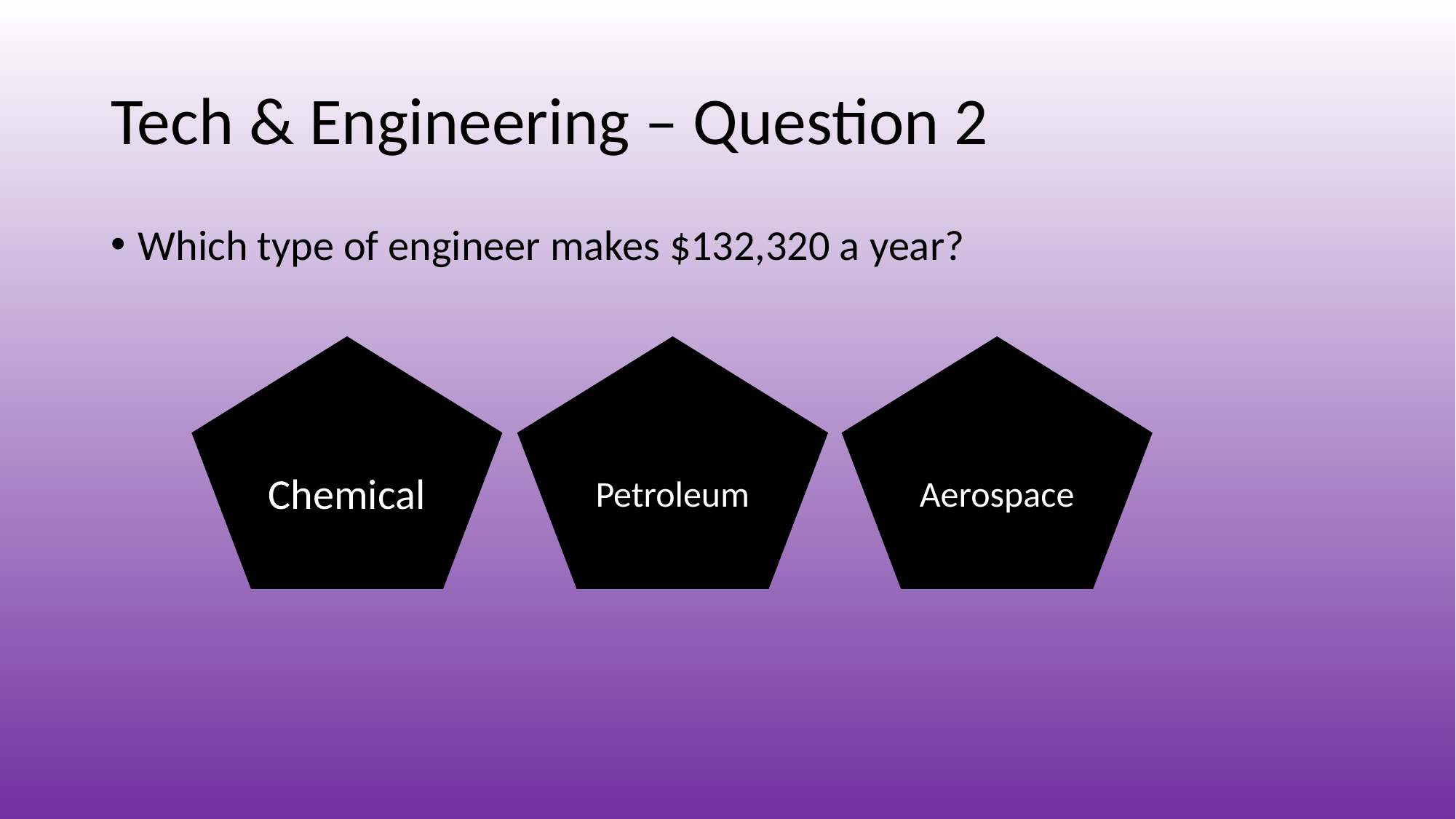

# Tech & Engineering – Question 2
Which type of engineer makes $132,320 a year?
Chemical
Petroleum
Aerospace